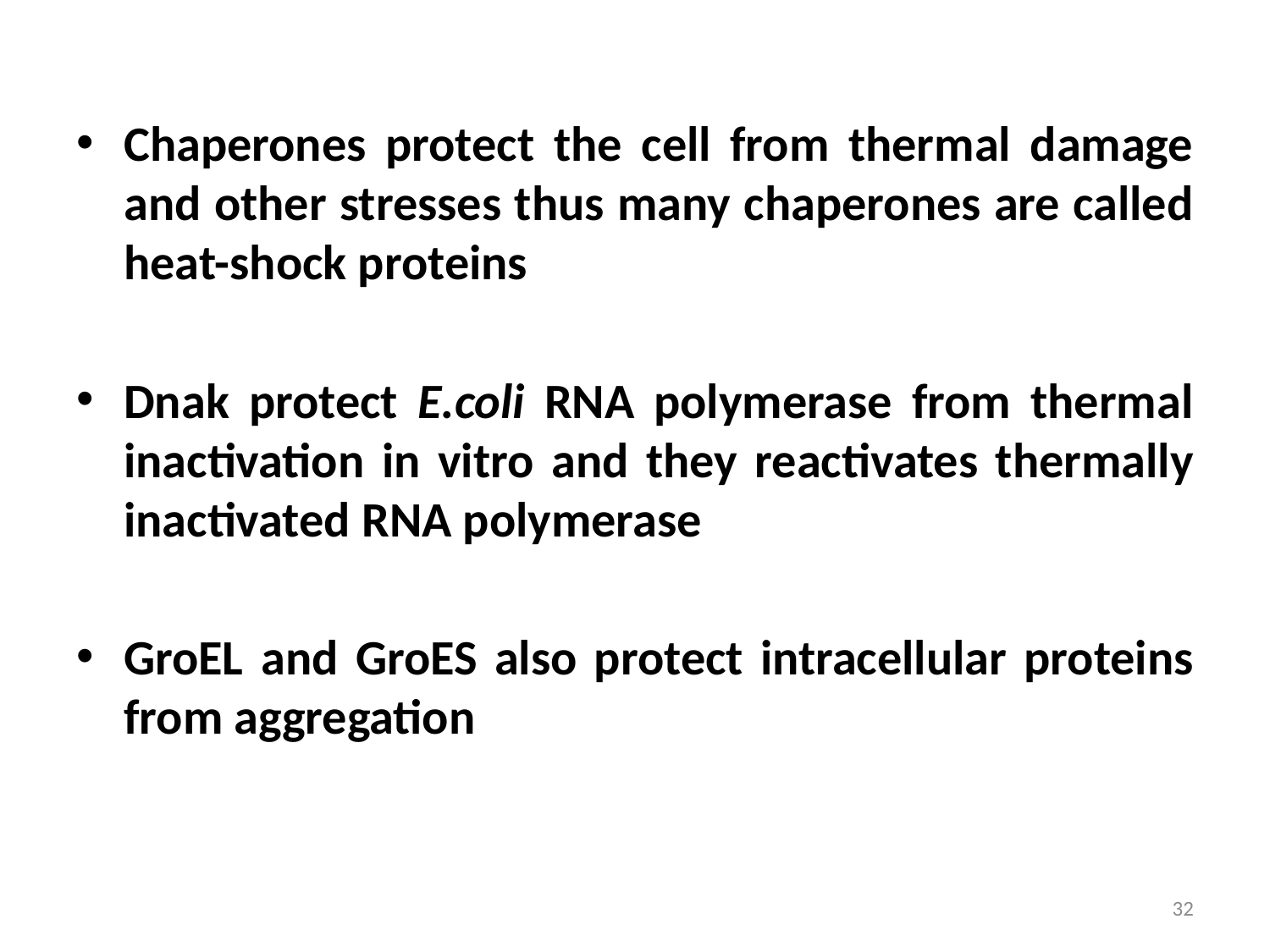

Chaperones protect the cell from thermal damage and other stresses thus many chaperones are called heat-shock proteins

Dnak protect E.coli RNA polymerase from thermal inactivation in vitro and they reactivates thermally inactivated RNA polymerase

GroEL and GroES also protect intracellular proteins from aggregation
32